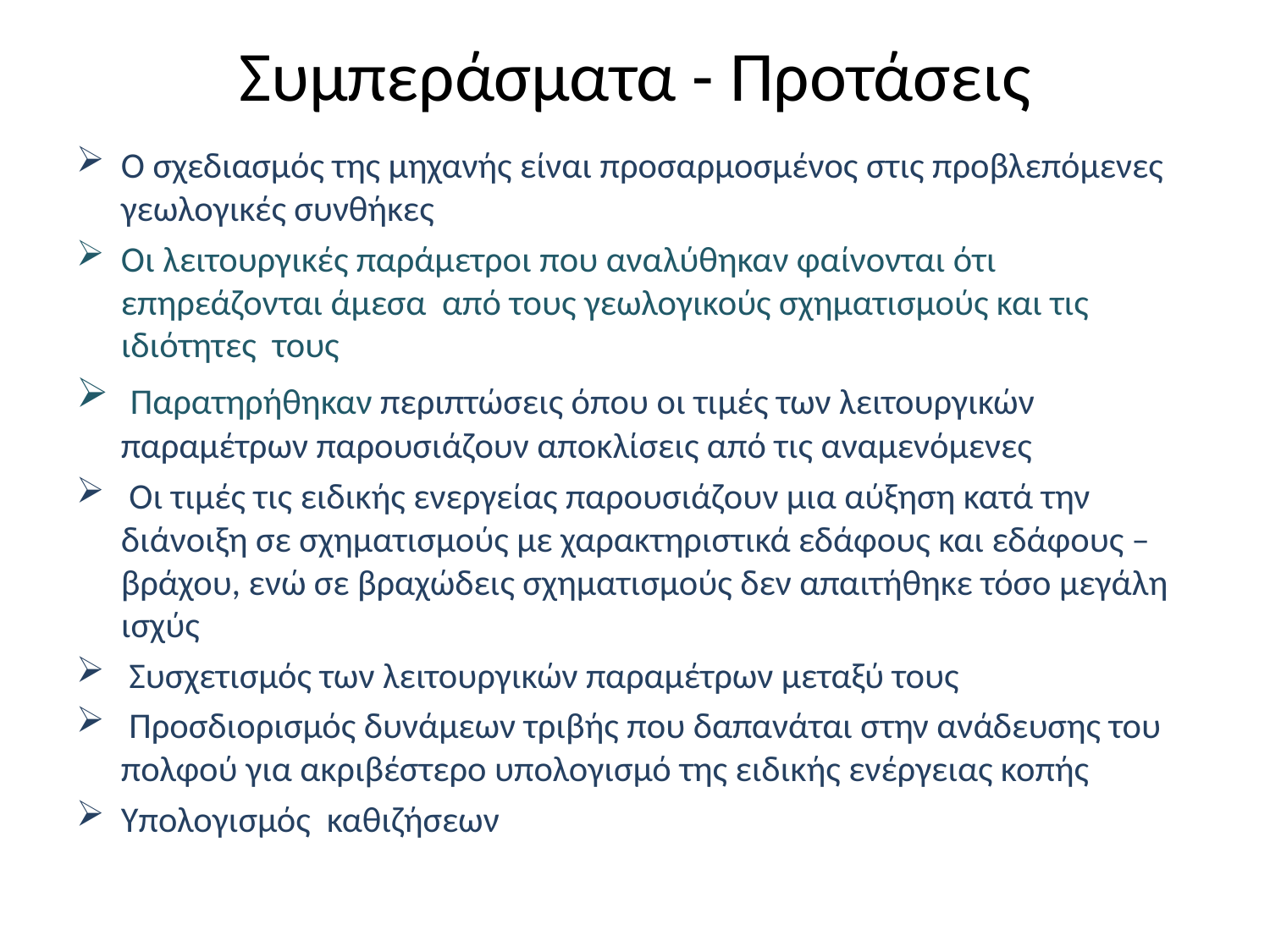

# Συμπεράσματα - Προτάσεις
Ο σχεδιασμός της μηχανής είναι προσαρμοσμένος στις προβλεπόμενες γεωλογικές συνθήκες
Οι λειτουργικές παράμετροι που αναλύθηκαν φαίνονται ότι επηρεάζονται άμεσα  από τους γεωλογικούς σχηματισμούς και τις ιδιότητες  τους
 Παρατηρήθηκαν περιπτώσεις όπου οι τιμές των λειτουργικών παραμέτρων παρουσιάζουν αποκλίσεις από τις αναμενόμενες
 Οι τιμές τις ειδικής ενεργείας παρουσιάζουν μια αύξηση κατά την διάνοιξη σε σχηματισμούς με χαρακτηριστικά εδάφους και εδάφους – βράχου, ενώ σε βραχώδεις σχηματισμούς δεν απαιτήθηκε τόσο μεγάλη ισχύς
 Συσχετισμός των λειτουργικών παραμέτρων μεταξύ τους
 Προσδιορισμός δυνάμεων τριβής που δαπανάται στην ανάδευσης του πολφού για ακριβέστερο υπολογισμό της ειδικής ενέργειας κοπής
Υπολογισμός  καθιζήσεων